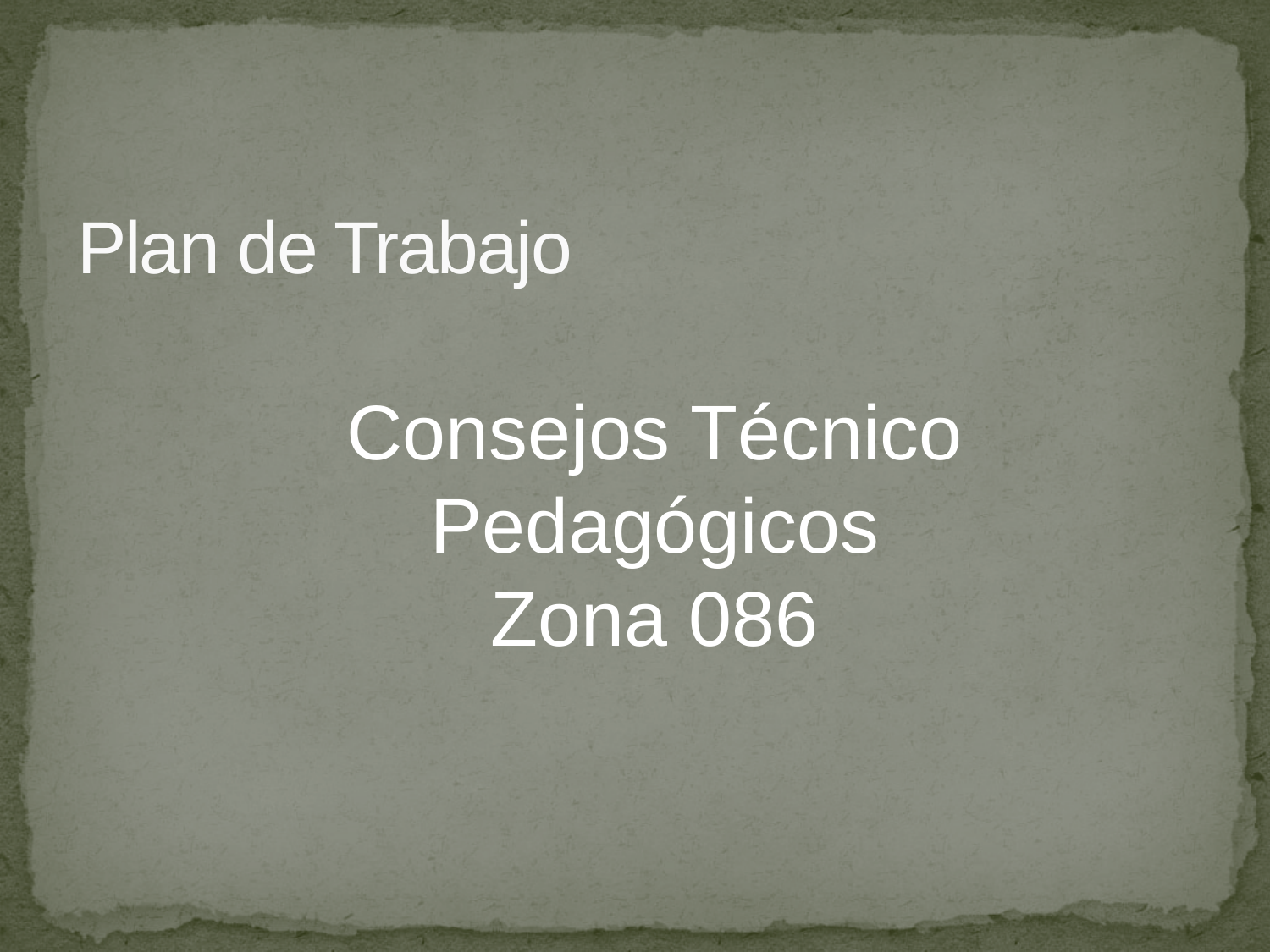

# Plan de Trabajo
Consejos Técnico Pedagógicos
Zona 086